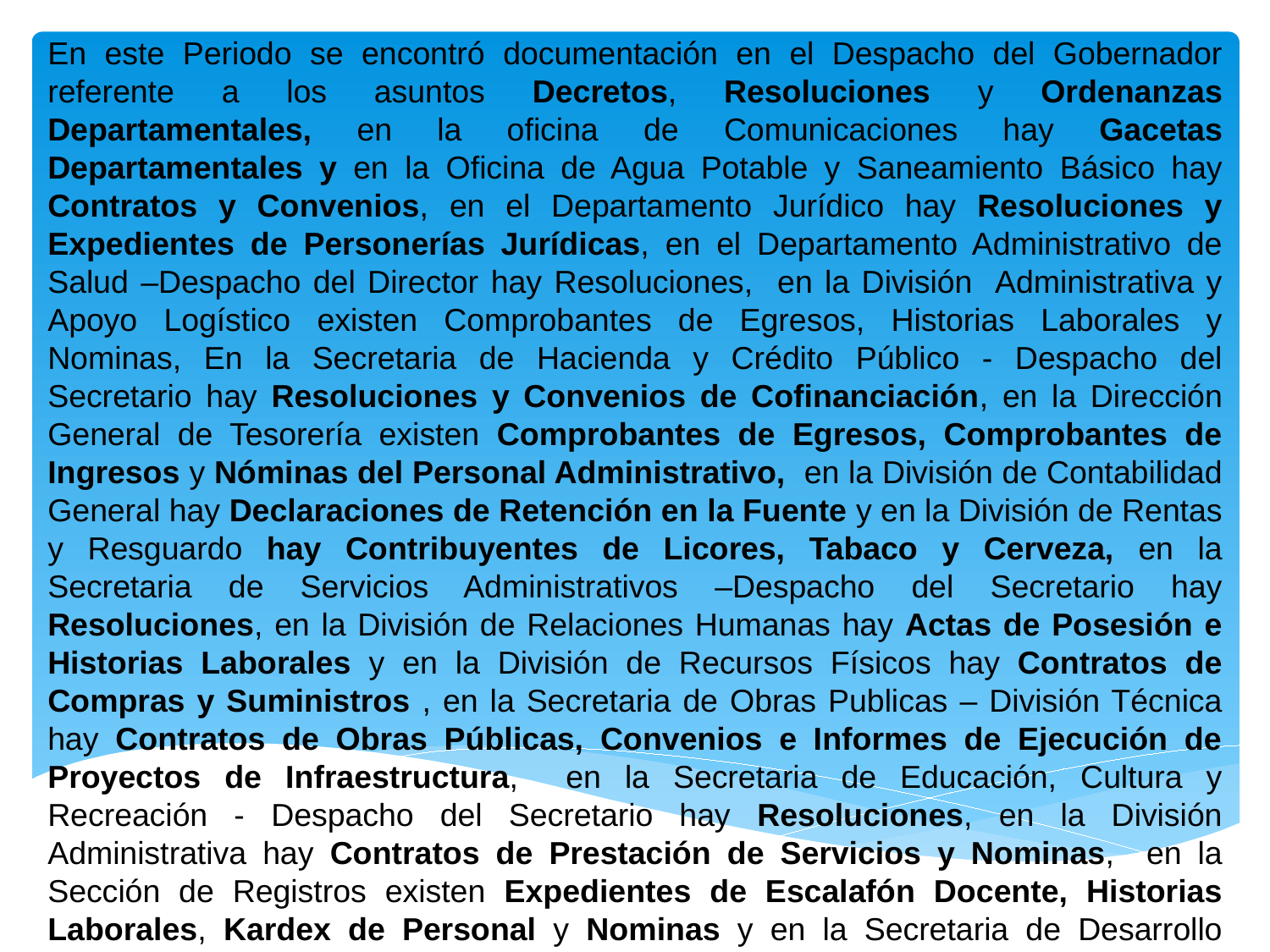

En este Periodo se encontró documentación en el Despacho del Gobernador referente a los asuntos Decretos, Resoluciones y Ordenanzas Departamentales, en la oficina de Comunicaciones hay Gacetas Departamentales y en la Oficina de Agua Potable y Saneamiento Básico hay Contratos y Convenios, en el Departamento Jurídico hay Resoluciones y Expedientes de Personerías Jurídicas, en el Departamento Administrativo de Salud –Despacho del Director hay Resoluciones,  en la División  Administrativa y Apoyo Logístico existen Comprobantes de Egresos, Historias Laborales y Nominas, En la Secretaria de Hacienda y Crédito Público - Despacho del Secretario hay Resoluciones y Convenios de Cofinanciación, en la Dirección General de Tesorería existen Comprobantes de Egresos, Comprobantes de Ingresos y Nóminas del Personal Administrativo,  en la División de Contabilidad General hay Declaraciones de Retención en la Fuente y en la División de Rentas y Resguardo hay Contribuyentes de Licores, Tabaco y Cerveza, en la Secretaria de Servicios Administrativos –Despacho del Secretario hay Resoluciones, en la División de Relaciones Humanas hay Actas de Posesión e Historias Laborales y en la División de Recursos Físicos hay Contratos de Compras y Suministros , en la Secretaria de Obras Publicas – División Técnica hay Contratos de Obras Públicas, Convenios e Informes de Ejecución de Proyectos de Infraestructura,  en la Secretaria de Educación, Cultura y Recreación - Despacho del Secretario hay Resoluciones, en la División Administrativa hay Contratos de Prestación de Servicios y Nominas,  en la Sección de Registros existen Expedientes de Escalafón Docente, Historias Laborales, Kardex de Personal y Nominas y en la Secretaria de Desarrollo Agropecuario, Minero y Ambiental – Despacho del Secretario hay Resoluciones.